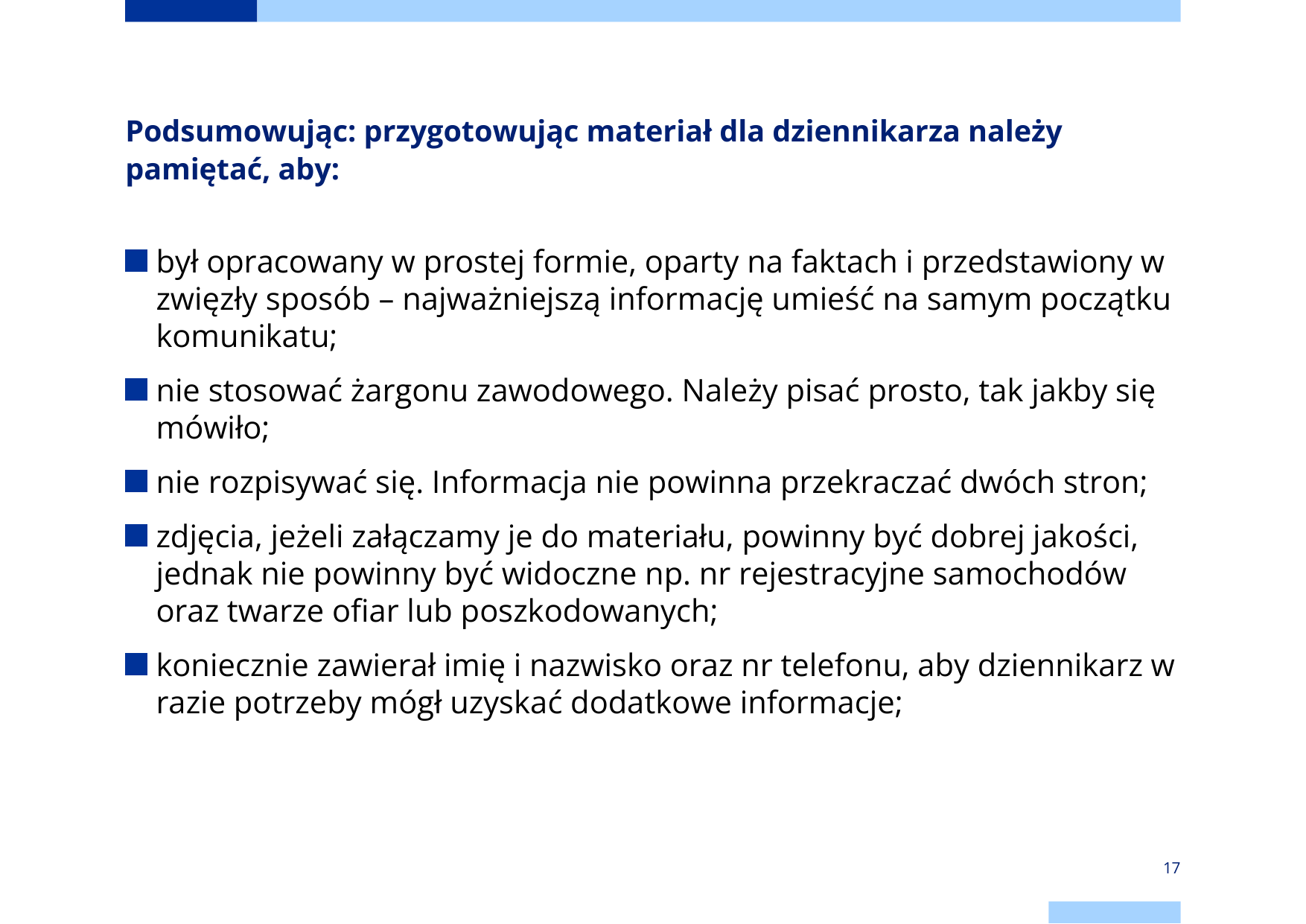

# Podsumowując: przygotowując materiał dla dziennikarza należy pamiętać, aby:
był opracowany w prostej formie, oparty na faktach i przedstawiony w zwięzły sposób – najważniejszą informację umieść na samym początku komunikatu;
nie stosować żargonu zawodowego. Należy pisać prosto, tak jakby się mówiło;
nie rozpisywać się. Informacja nie powinna przekraczać dwóch stron;
zdjęcia, jeżeli załączamy je do materiału, powinny być dobrej jakości, jednak nie powinny być widoczne np. nr rejestracyjne samochodów oraz twarze ofiar lub poszkodowanych;
koniecznie zawierał imię i nazwisko oraz nr telefonu, aby dziennikarz w razie potrzeby mógł uzyskać dodatkowe informacje;

17